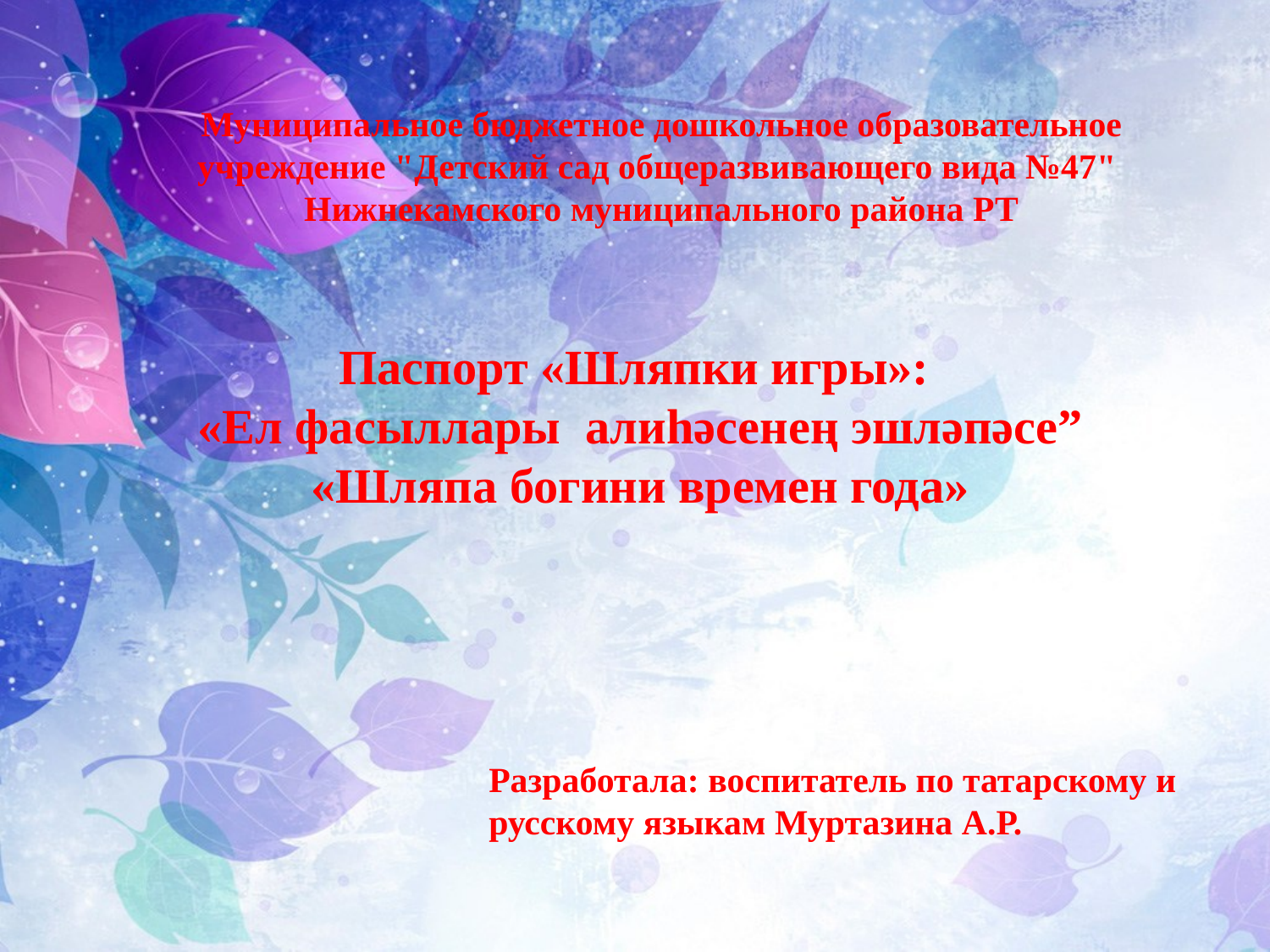

Муниципальное бюджетное дошкольное образовательное учреждение "Детский сад общеразвивающего вида №47"
Нижнекамского муниципального района РТ
Паспорт «Шляпки игры»:
«Ел фасыллары  алиһәсенең эшләпәсе”
«Шляпа богини времен года»
Разработала: воспитатель по татарскому и русскому языкам Муртазина А.Р.